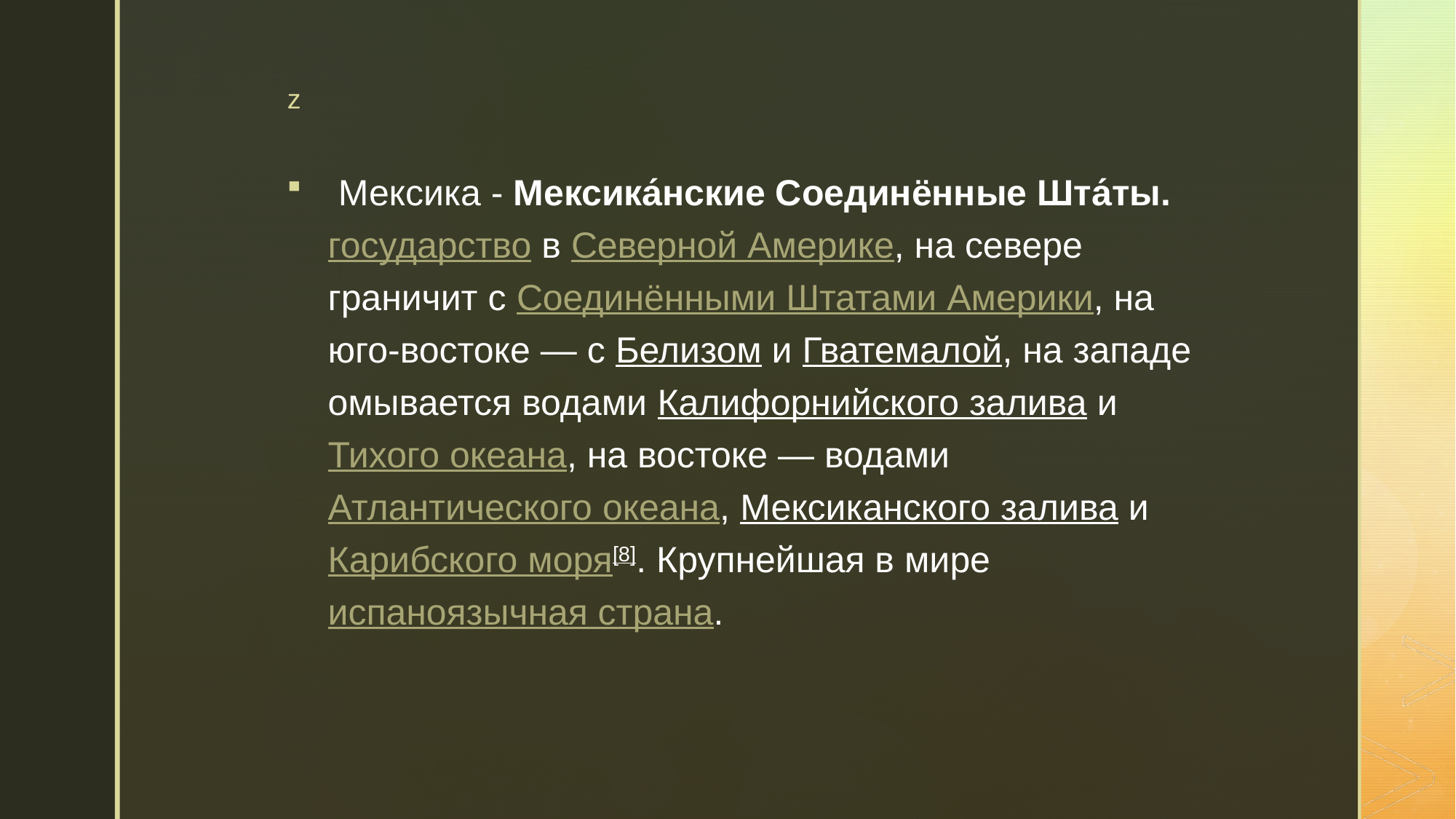

Мексика - Мексика́нские Соединённые Шта́ты.  государство в Северной Америке, на севере граничит с Соединёнными Штатами Америки, на юго-востоке — с Белизом и Гватемалой, на западе омывается водами Калифорнийского залива и Тихого океана, на востоке — водами Атлантического океана, Мексиканского залива и Карибского моря[8]. Крупнейшая в мире испаноязычная страна.
#